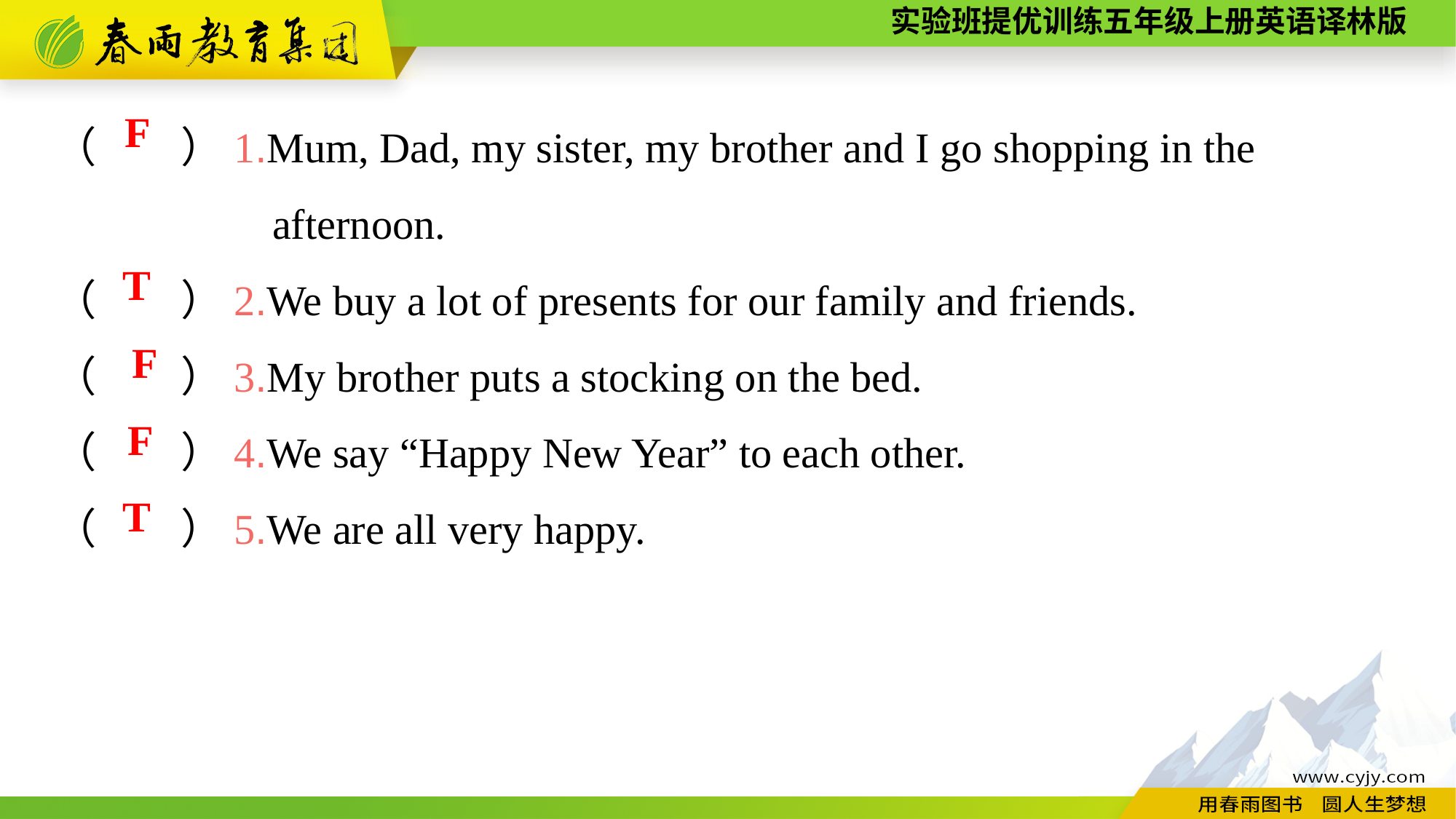

（　　）1.Mum, Dad, my sister, my brother and I go shopping in the
		afternoon.
（　　）2.We buy a lot of presents for our family and friends.
（　　）3.My brother puts a stocking on the bed.
（　　）4.We say “Happy New Year” to each other.
（　　）5.We are all very happy.
F
T
F
F
T